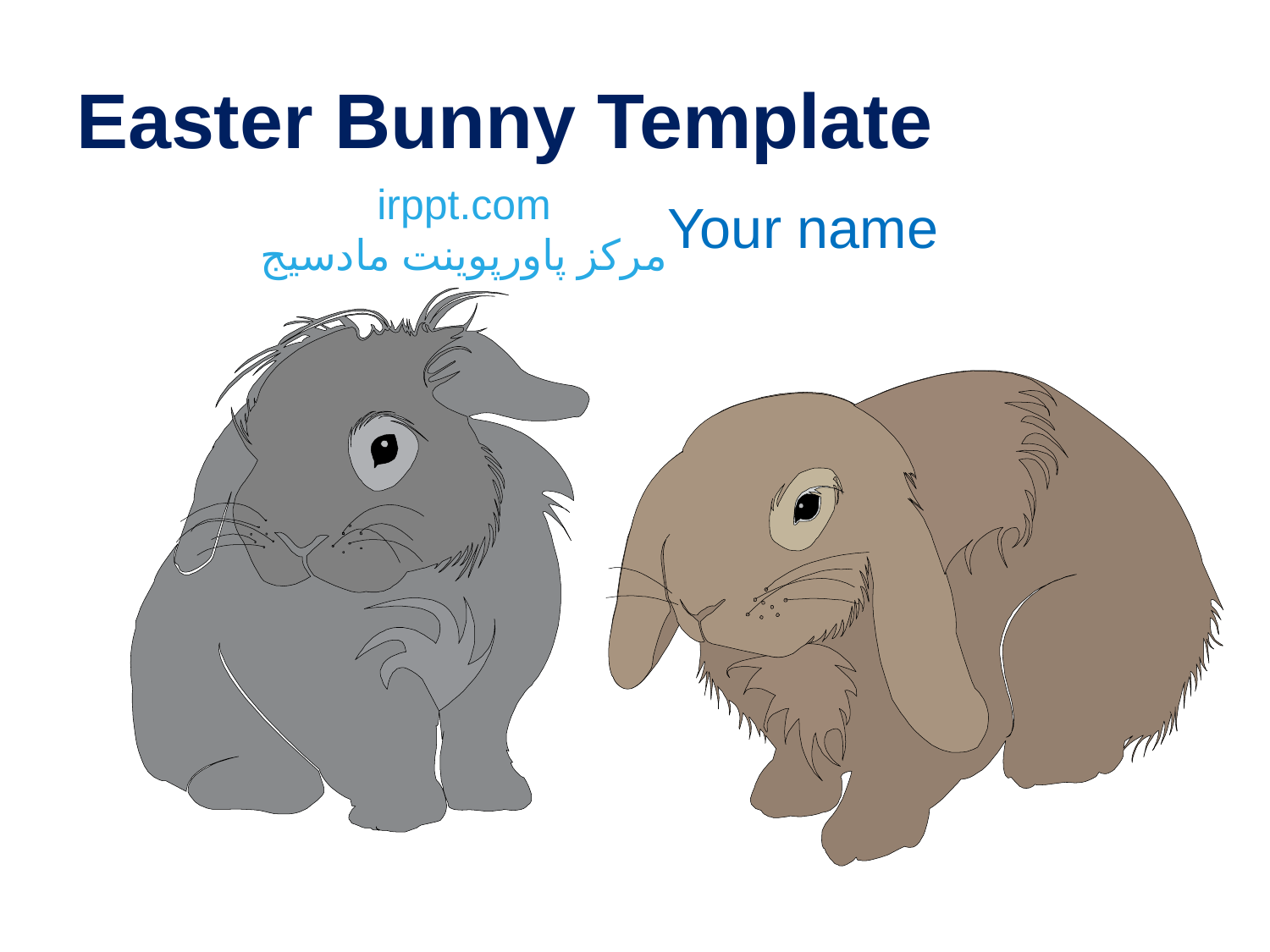

# Easter Bunny Template
irppt.com
مرکز پاورپوینت مادسیج
Your name